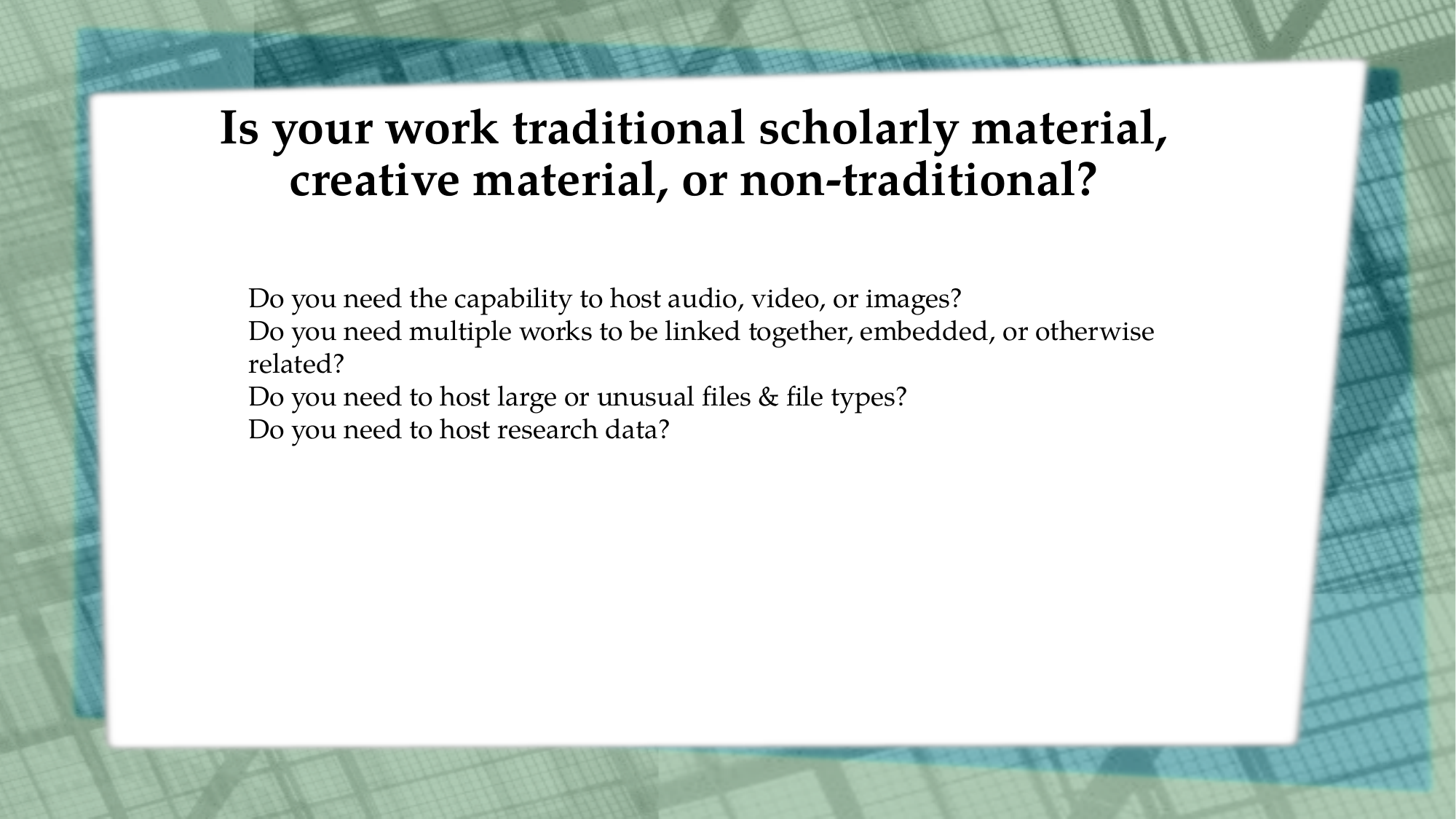

# Is your work traditional scholarly material, creative material, or non-traditional?

Do you need the capability to host audio, video, or images?
Do you need multiple works to be linked together, embedded, or otherwise related?
Do you need to host large or unusual files & file types?
Do you need to host research data?